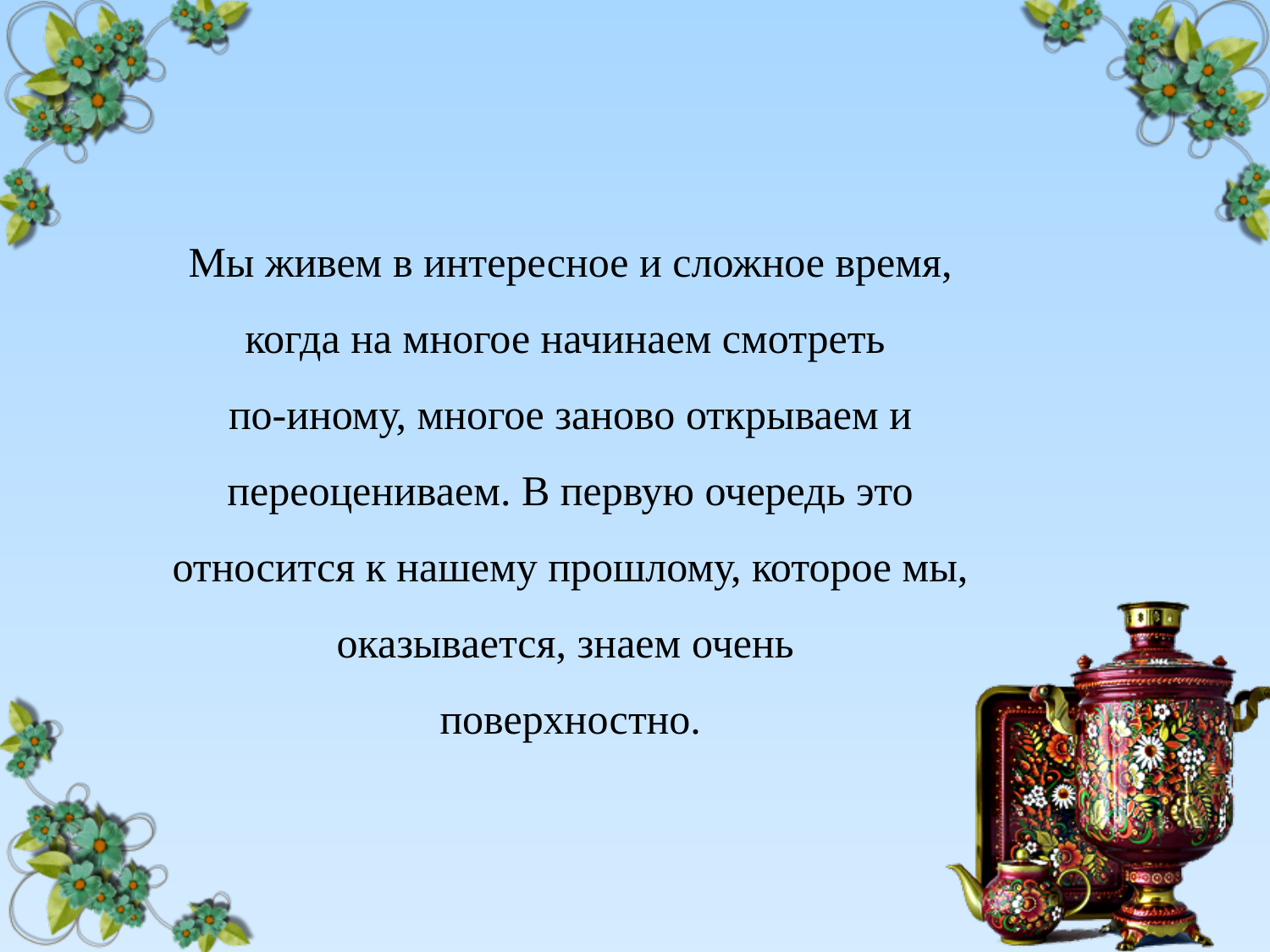

# Мы живем в интересное и сложное время, когда на многое начинаем смотреть по-иному, многое заново открываем и переоцениваем. В первую очередь это относится к нашему прошлому, которое мы, оказывается, знаем очень поверхностно.